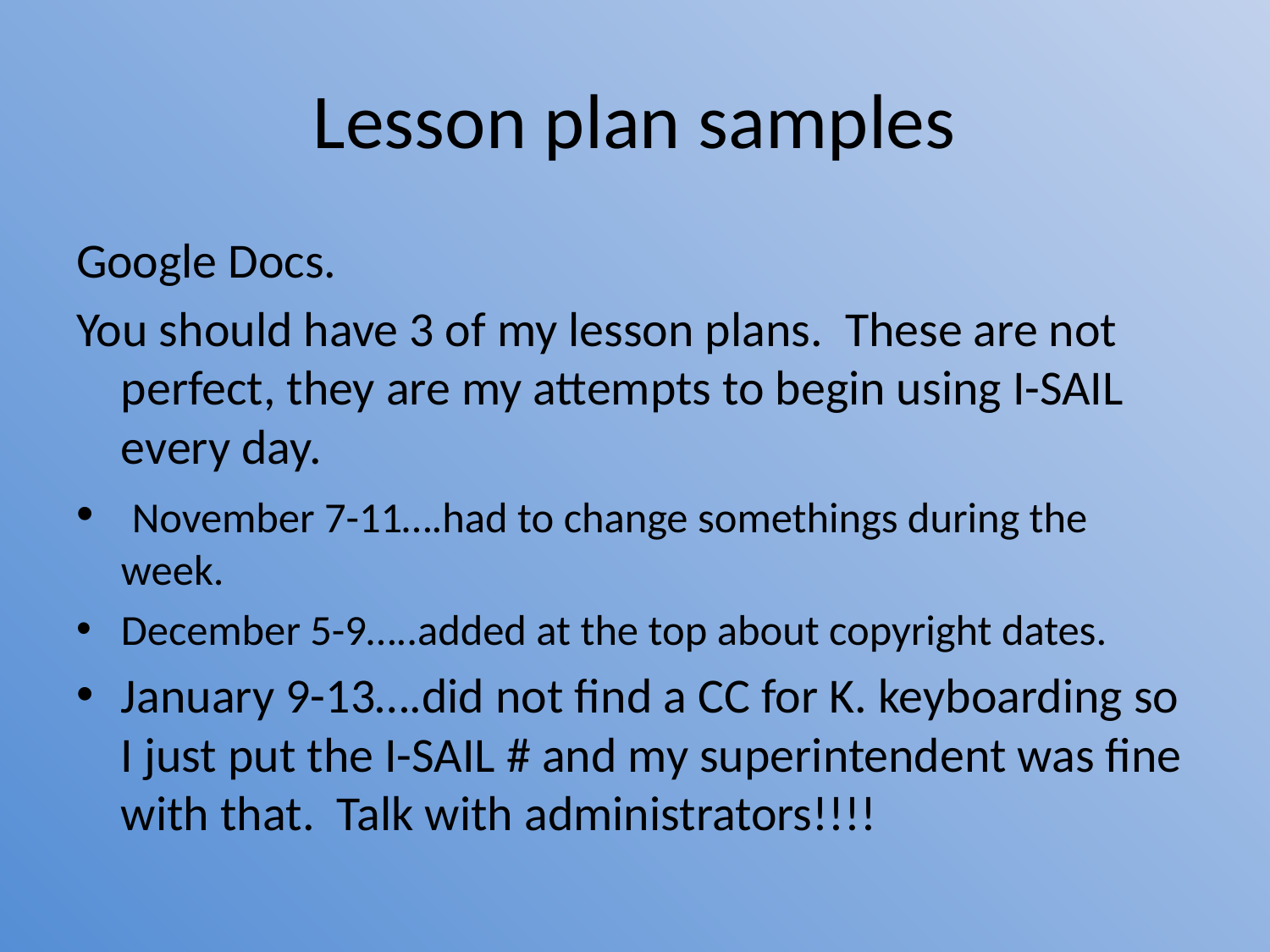

# Lesson plan samples
Google Docs.
You should have 3 of my lesson plans.  These are not perfect, they are my attempts to begin using I-SAIL every day.
 November 7-11….had to change somethings during the week.
December 5-9…..added at the top about copyright dates.
January 9-13….did not find a CC for K. keyboarding so I just put the I-SAIL # and my superintendent was fine with that.  Talk with administrators!!!!